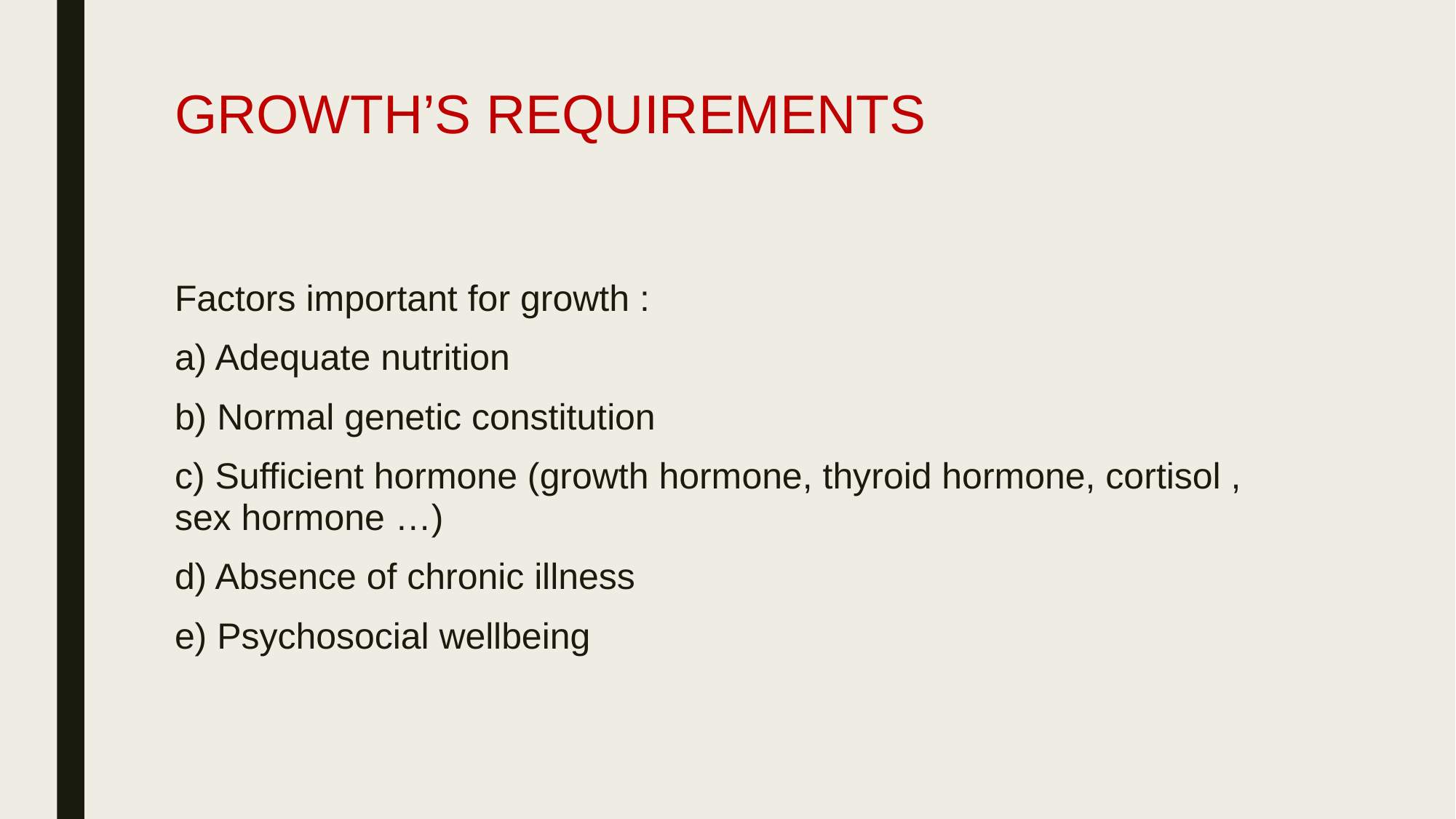

# GROWTH’S REQUIREMENTS
Factors important for growth :
a) Adequate nutrition
b) Normal genetic constitution
c) Sufficient hormone (growth hormone, thyroid hormone, cortisol , sex hormone …)
d) Absence of chronic illness
e) Psychosocial wellbeing